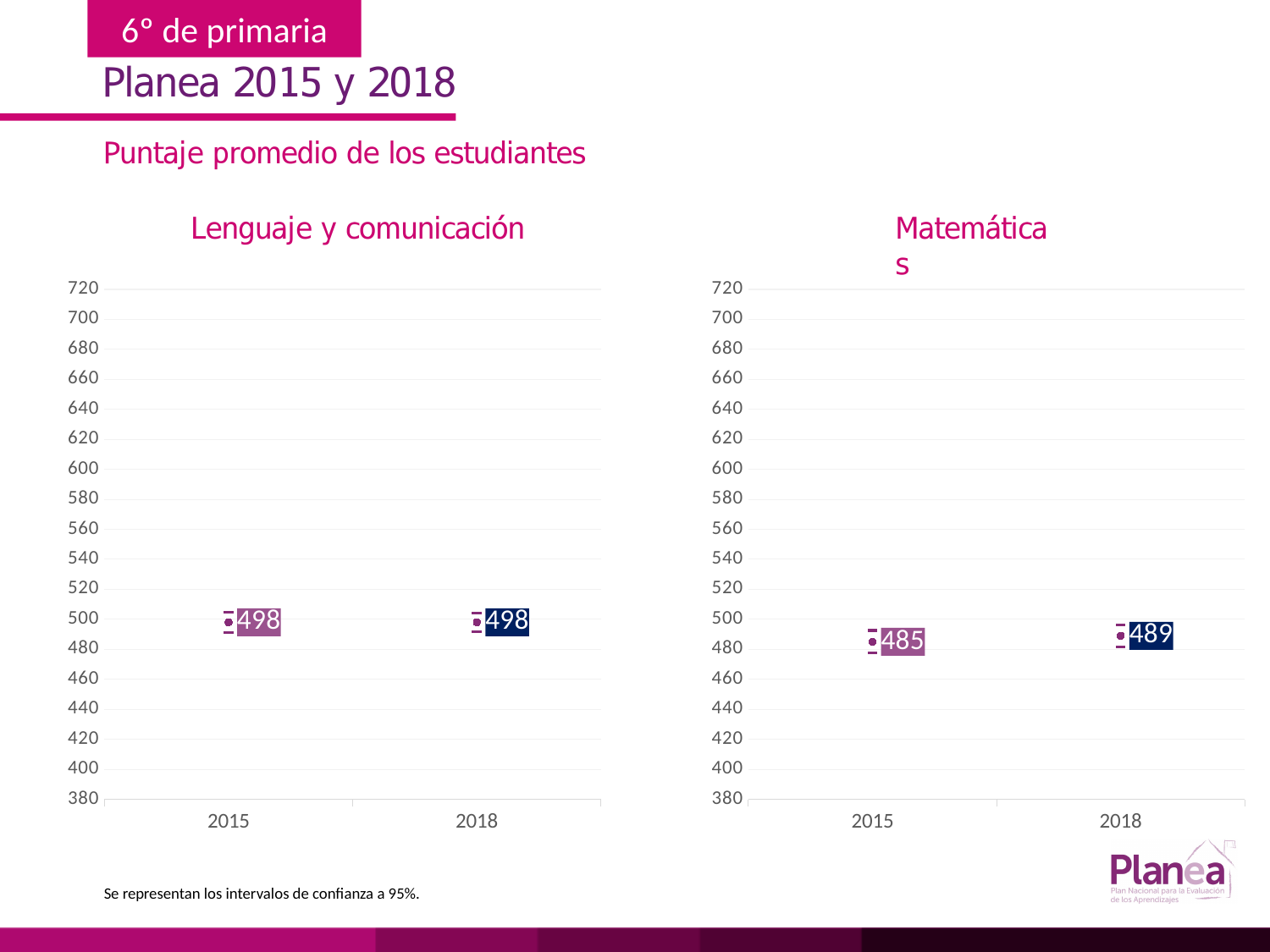

Planea 2015 y 2018

Puntaje promedio de los estudiantes
Matemáticas
Lenguaje y comunicación

### Chart

| Category |  |  |  |
|---|---|---|---|
| 2015 | 491.234 | 504.766 | 498.0 |
| 2018 | 491.632 | 504.368 | 498.0 |

### Chart

| Category |  |  |  |
|---|---|---|---|
| 2015 | 477.438 | 492.562 | 485.0 |
| 2018 | 481.637 | 496.363 | 489.0 |
Se representan los intervalos de confianza a 95%.